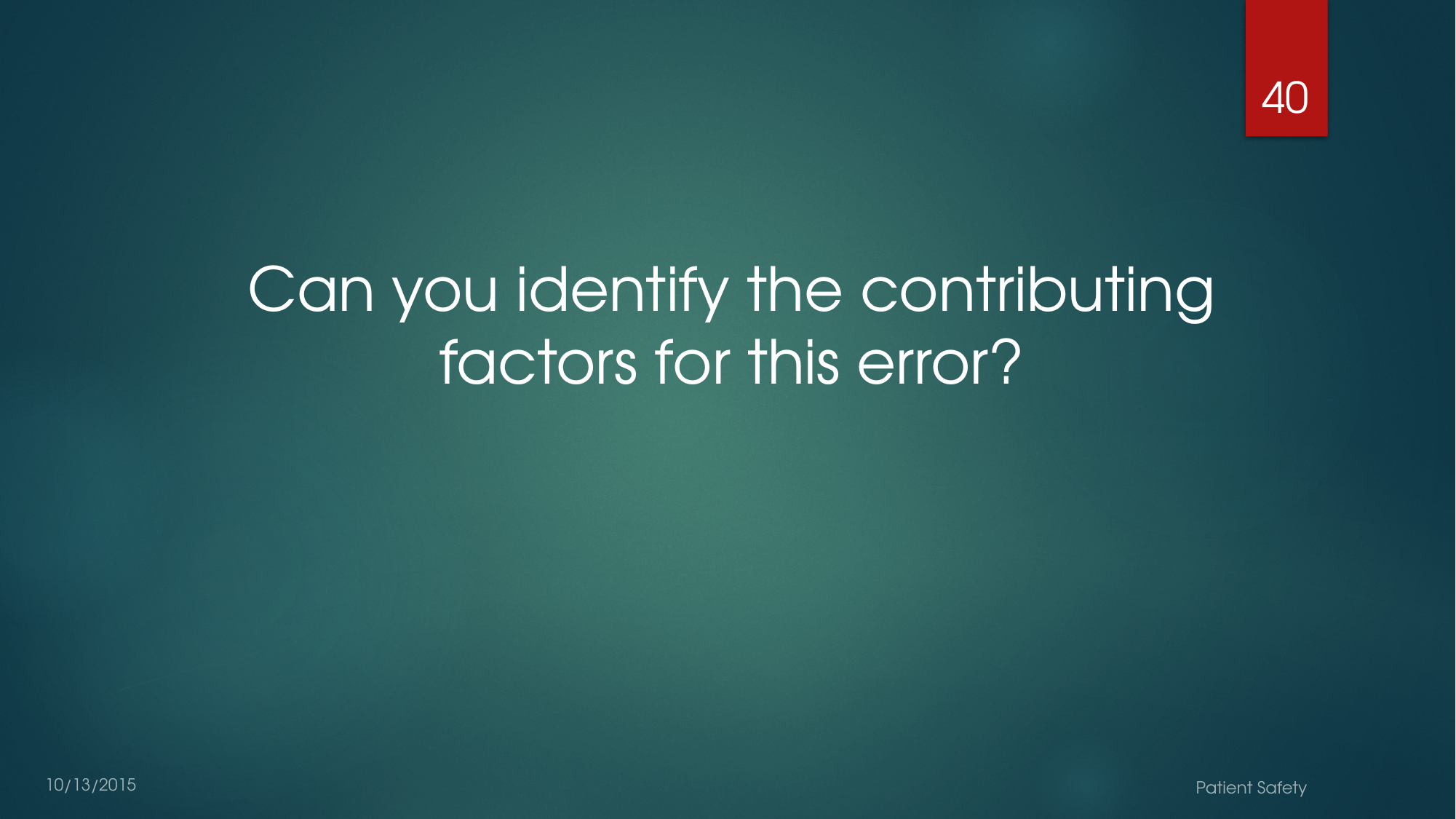

40
Can you identify the contributing factors for this error?

10/13/2015
Patient Safety